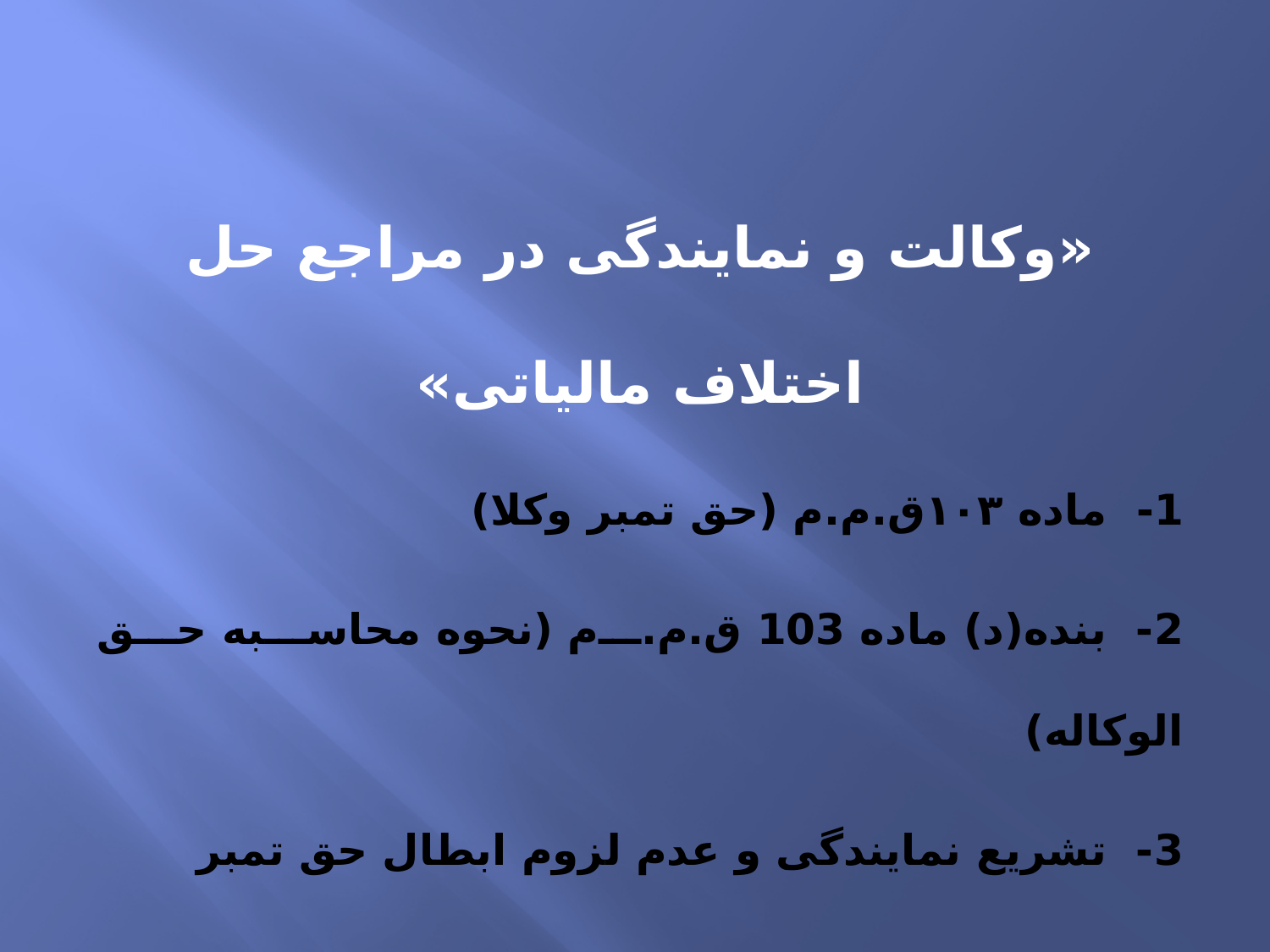

«وکالت و نمایندگی در مراجع حل اختلاف مالیاتی»
1-  ماده ۱۰۳ق.م.م (حق تمبر وكلا)
2-  بنده(د) ماده 103 ق.م.م (نحوه محاسبه حق الوکاله)
3-  تشریع نمایندگی و عدم لزوم ابطال حق تمبر
4-  مقررات تبصره(2)  ماده ۱۰۳ ق.م.م (تکلیفی دولتی ها و شهرداری ها)